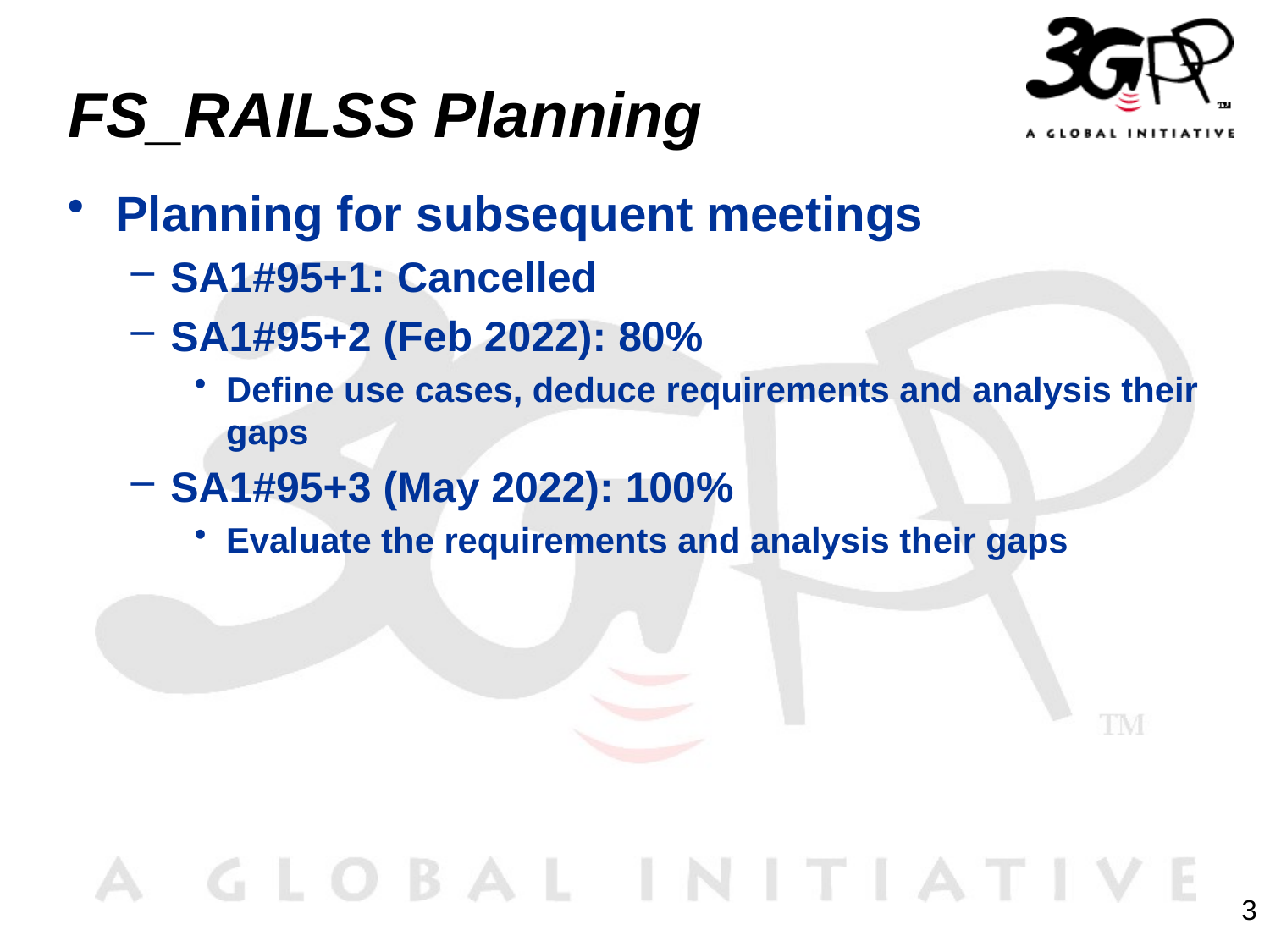

# FS_RAILSS Planning
Planning for subsequent meetings
SA1#95+1: Cancelled
SA1#95+2 (Feb 2022): 80%
Define use cases, deduce requirements and analysis their gaps
SA1#95+3 (May 2022): 100%
Evaluate the requirements and analysis their gaps
3